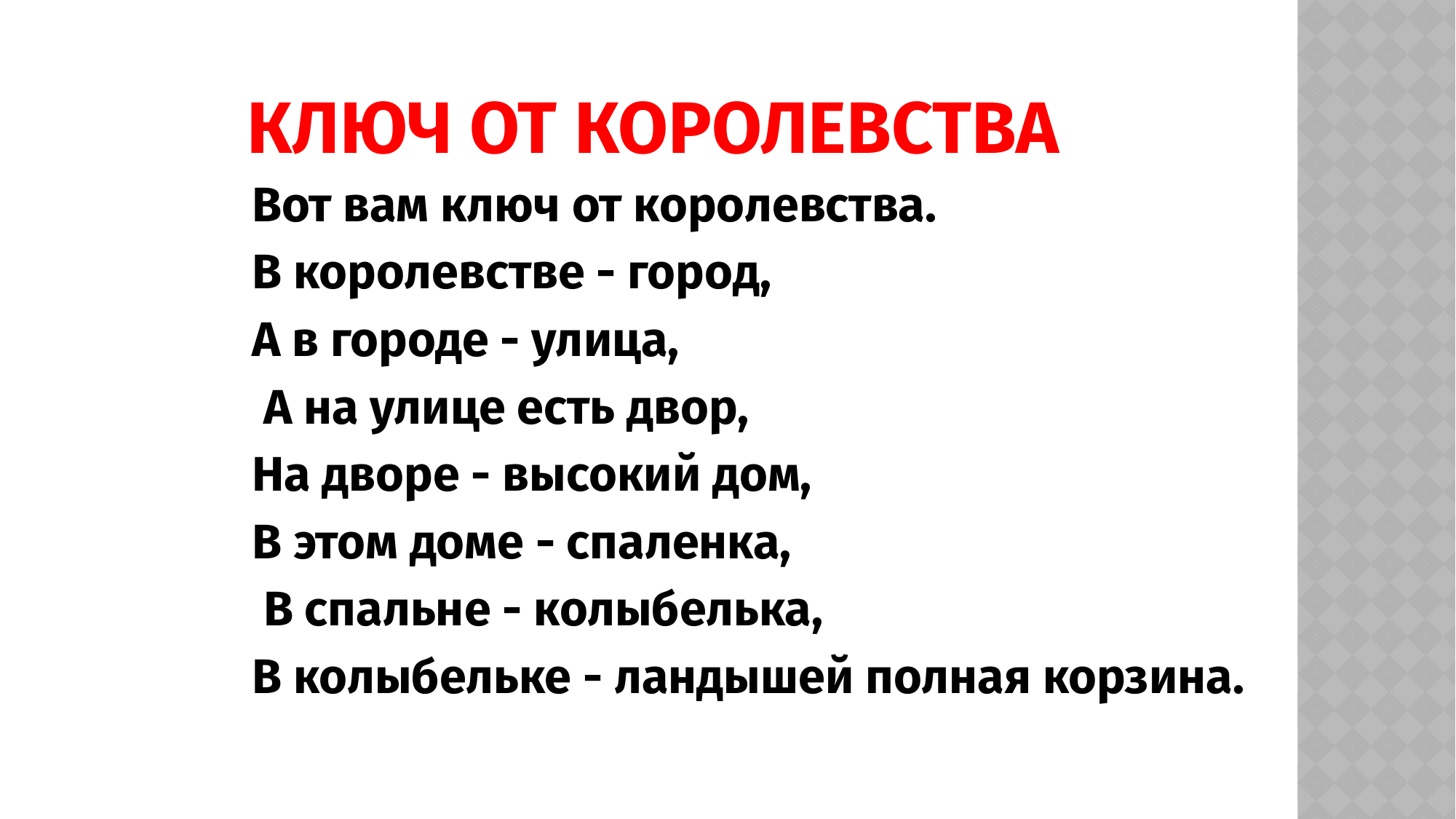

# Ключ от королевства
Вот вам ключ от королевства.
В королевстве - город,
А в городе - улица,
 А на улице есть двор,
На дворе - высокий дом,
В этом доме - спаленка,
 В спальне - колыбелька,
В колыбельке - ландышей полная корзина.